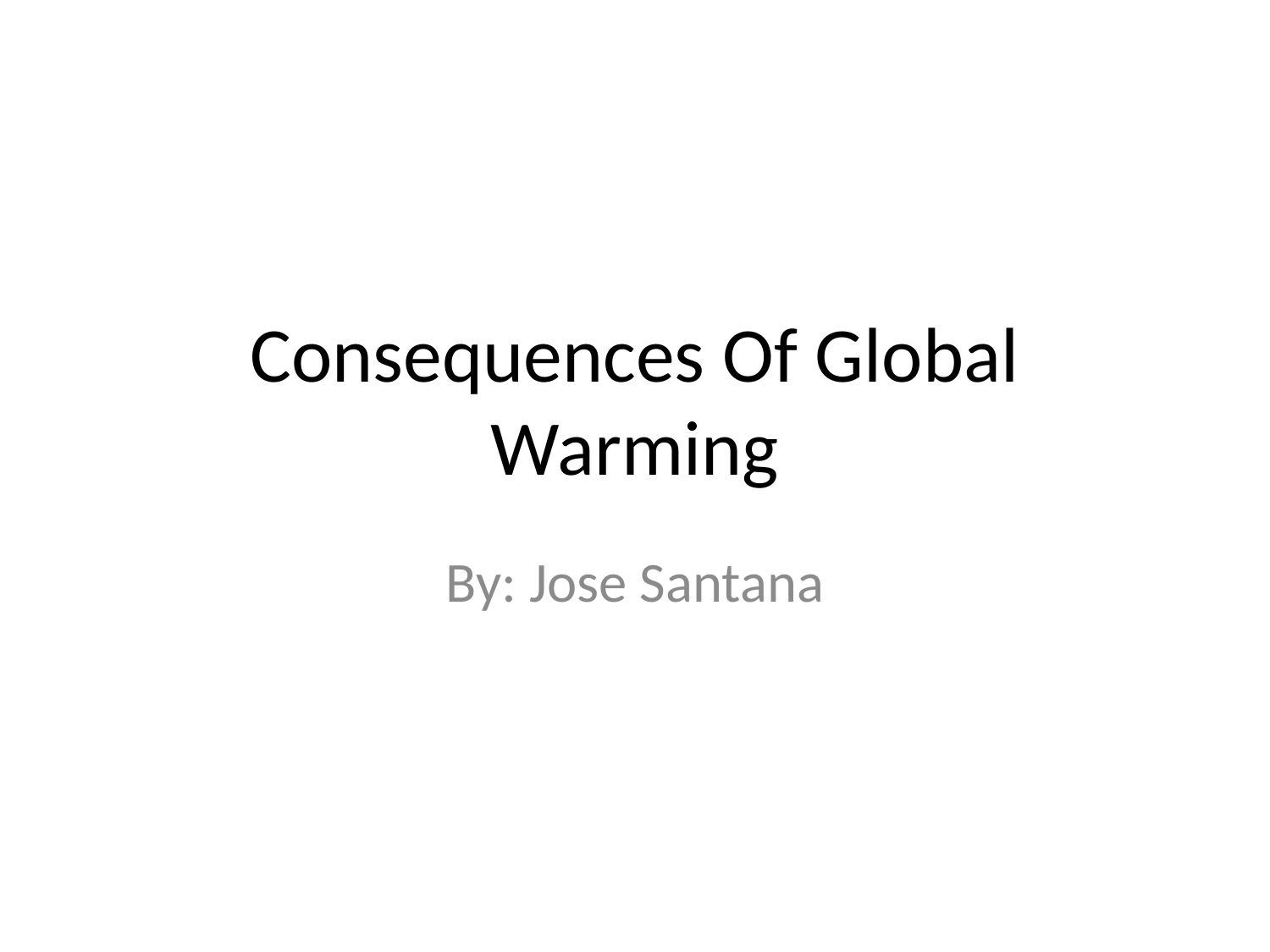

# Consequences Of Global Warming
By: Jose Santana